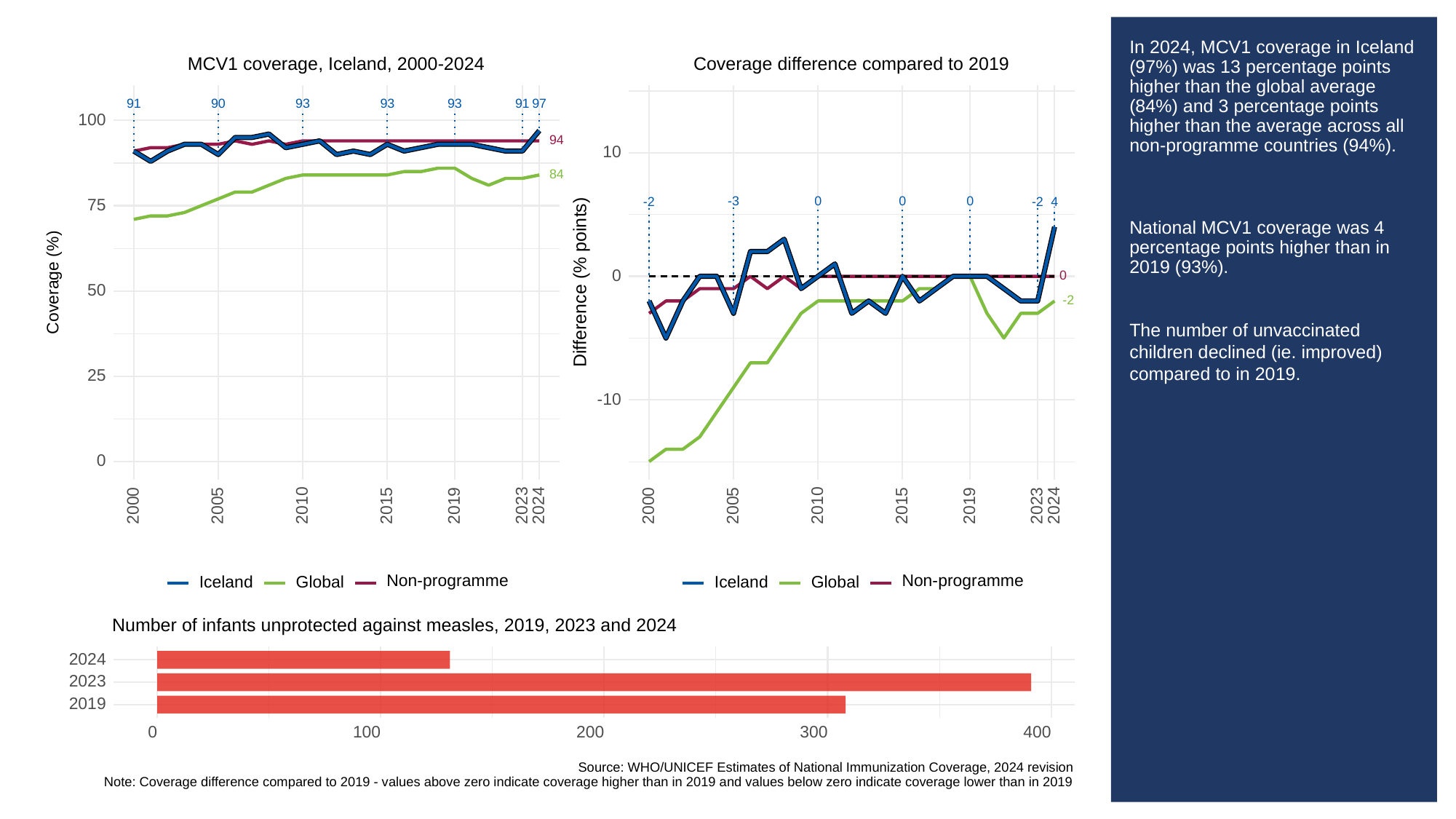

# In 2024, MCV1 coverage in Iceland (97%) was 13 percentage points higher than the global average (84%) and 3 percentage points higher than the average across all non-programme countries (94%).

National MCV1 coverage was 4 percentage points higher than in 2019 (93%).

The number of unvaccinated children declined (ie. improved) compared to in 2019.

MCV1 coverage, Iceland, 2000-2024
Coverage difference compared to 2019

93
93
93
91
90
91
97

100

94

10

84
-3
0
0
0
-2
-2
4
75

0
0
Difference (% points)
Coverage (%)

50

-2

25

-10

0

2023
2023
2000
2005
2010
2015
2019
2024
2000
2005
2010
2015
2019
2024
Non-programme
Non-programme
Global
Global
Iceland
Iceland

Number of infants unprotected against measles, 2019, 2023 and 2024

2024

2023

2019

300
0
100
200
400
Source: WHO/UNICEF Estimates of National Immunization Coverage, 2024 revision
Note: Coverage difference compared to 2019 - values above zero indicate coverage higher than in 2019 and values below zero indicate coverage lower than in 2019